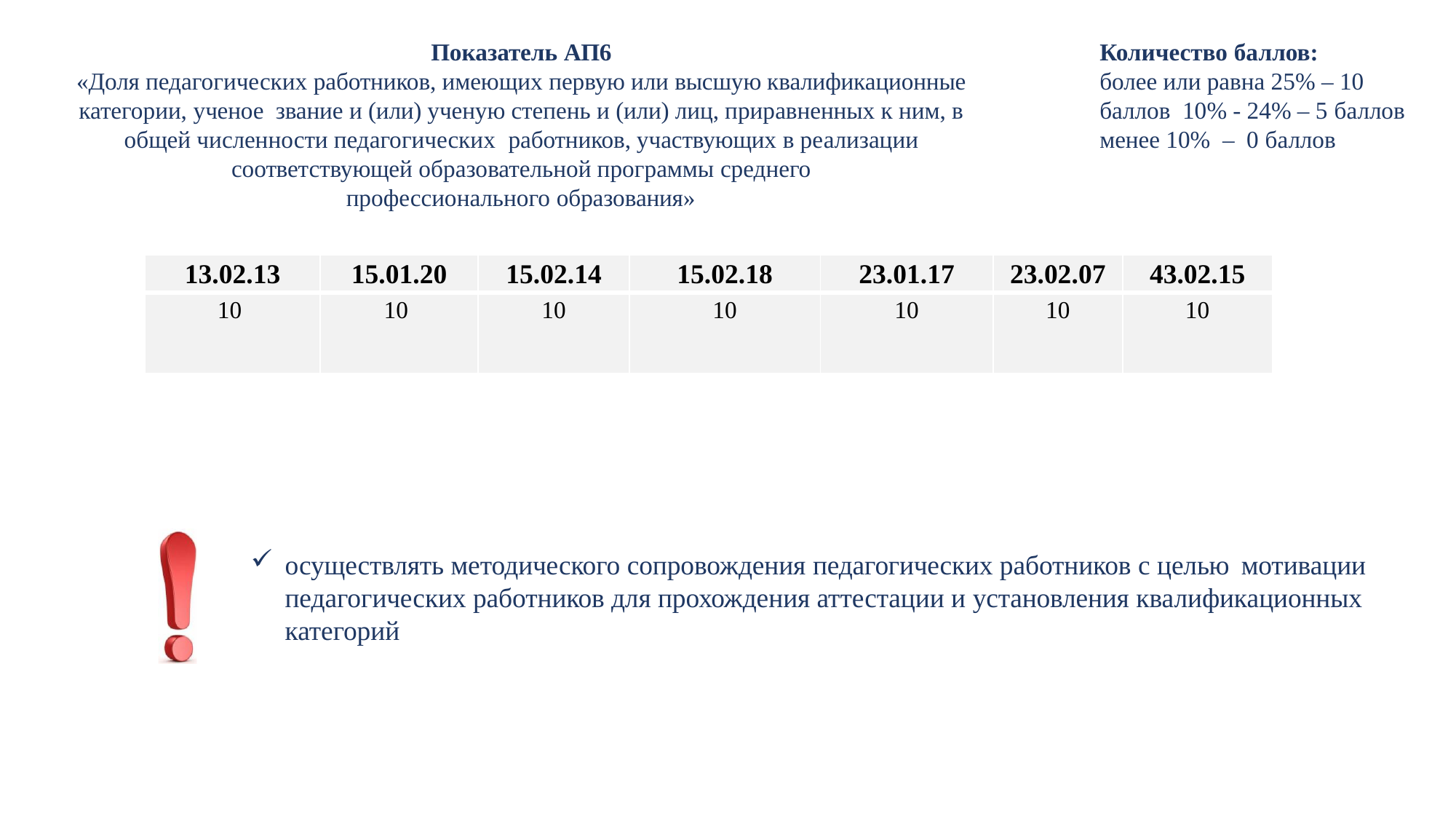

Количество баллов:
более или равна 25% – 10 баллов  10% - 24% – 5 баллов
менее 10%  –  0 баллов
Показатель АП6
«Доля педагогических работников, имеющих первую или высшую квалификационные категории, ученое  звание и (или) ученую степень и (или) лиц, приравненных к ним, в общей численности педагогических  работников, участвующих в реализации соответствующей образовательной программы среднего
профессионального образования»
| 13.02.13 | 15.01.20 | 15.02.14 | 15.02.18 | 23.01.17 | 23.02.07 | 43.02.15 |
| --- | --- | --- | --- | --- | --- | --- |
| 10 | 10 | 10 | 10 | 10 | 10 | 10 |

осуществлять методического сопровождения педагогических работников с целью мотивации
педагогических работников для прохождения аттестации и установления квалификационных категорий